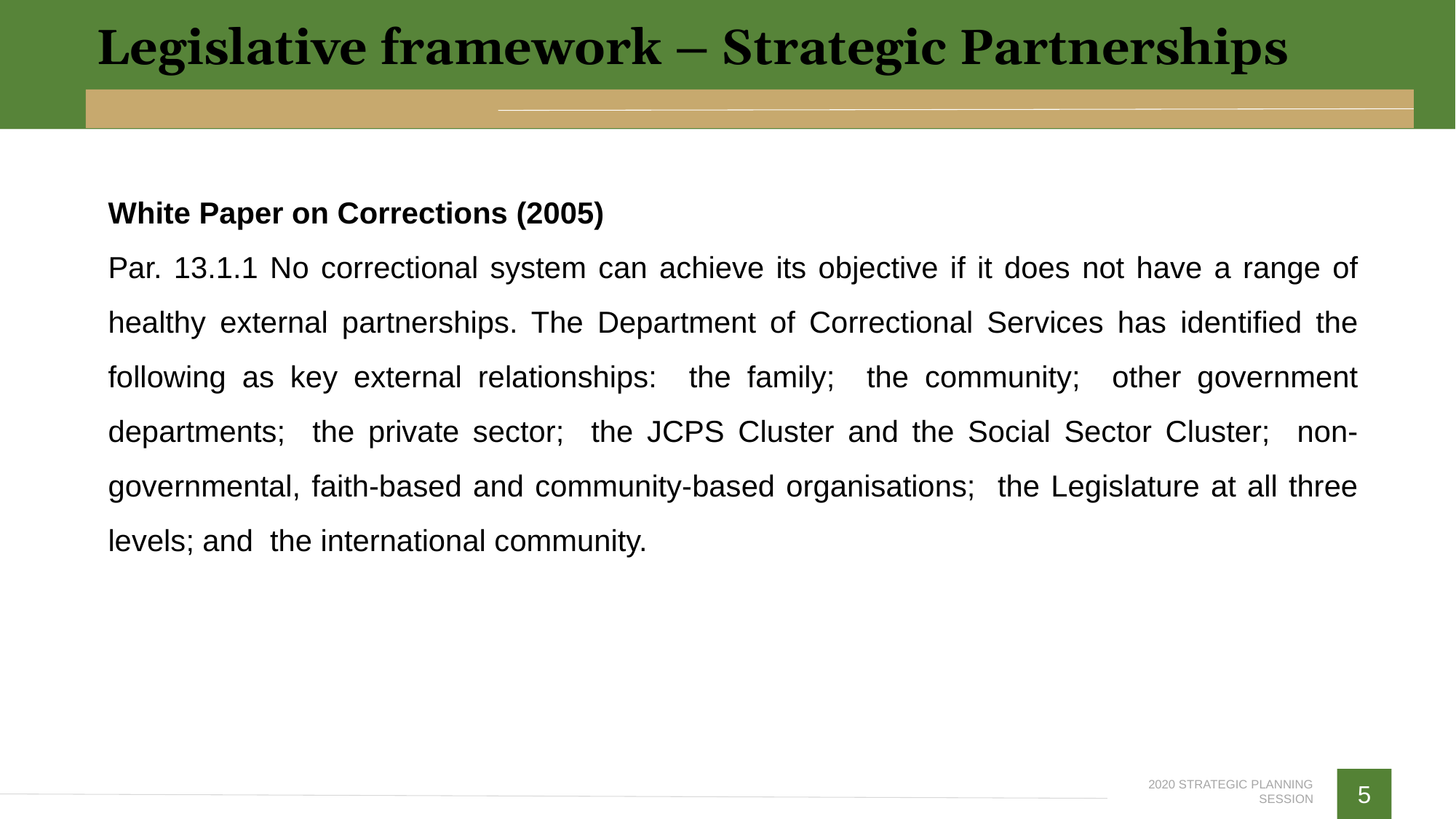

Legislative framework – Strategic Partnerships

White Paper on Corrections (2005)
Par. 13.1.1 No correctional system can achieve its objective if it does not have a range of healthy external partnerships. The Department of Correctional Services has identified the following as key external relationships:  the family;  the community;  other government departments;  the private sector;  the JCPS Cluster and the Social Sector Cluster;  non-governmental, faith-based and community-based organisations;  the Legislature at all three levels; and  the international community.